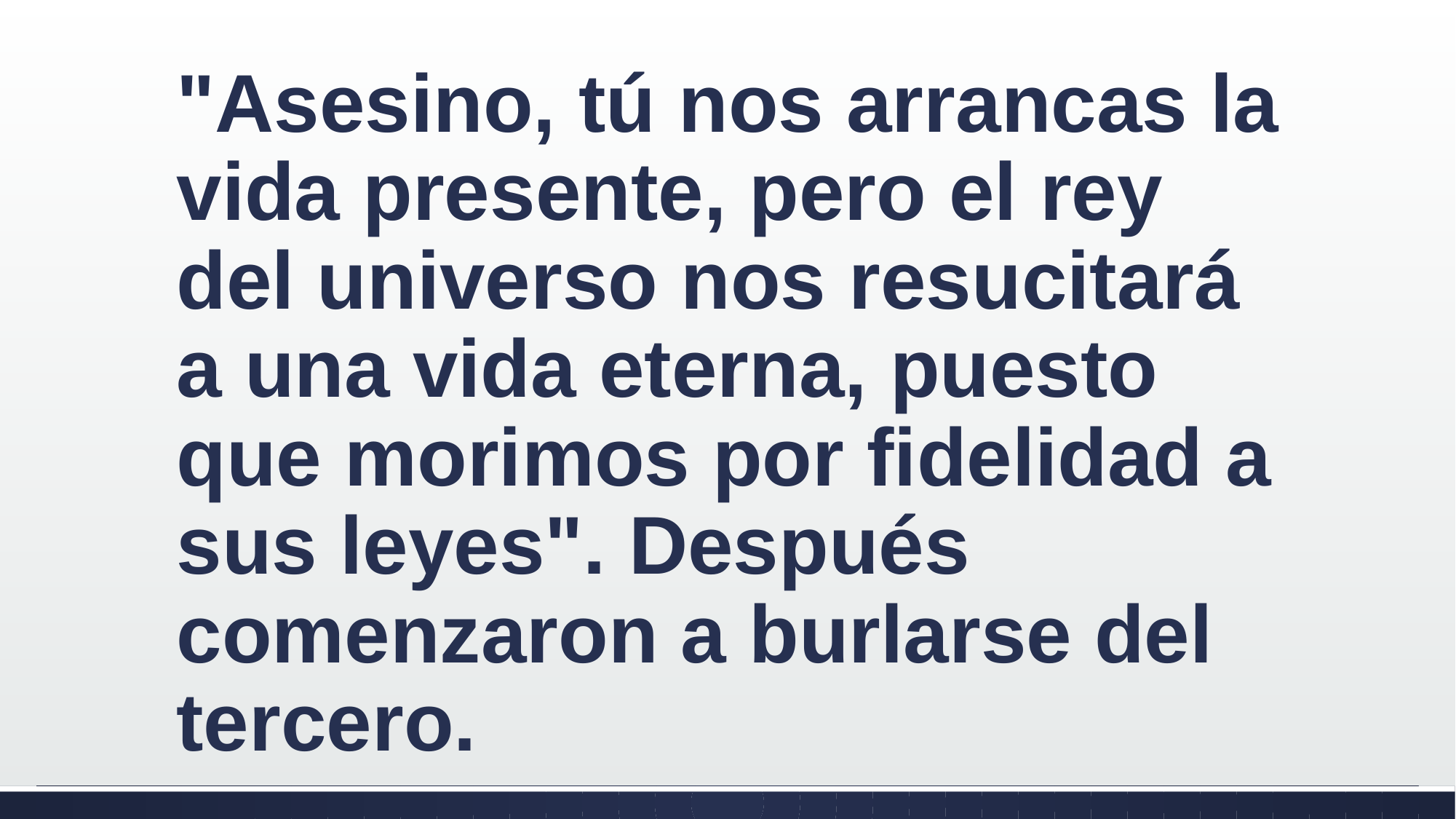

#
"Asesino, tú nos arrancas la vida presente, pero el rey del universo nos resucitará a una vida eterna, puesto que morimos por fidelidad a sus leyes". Después comenzaron a burlarse del tercero.